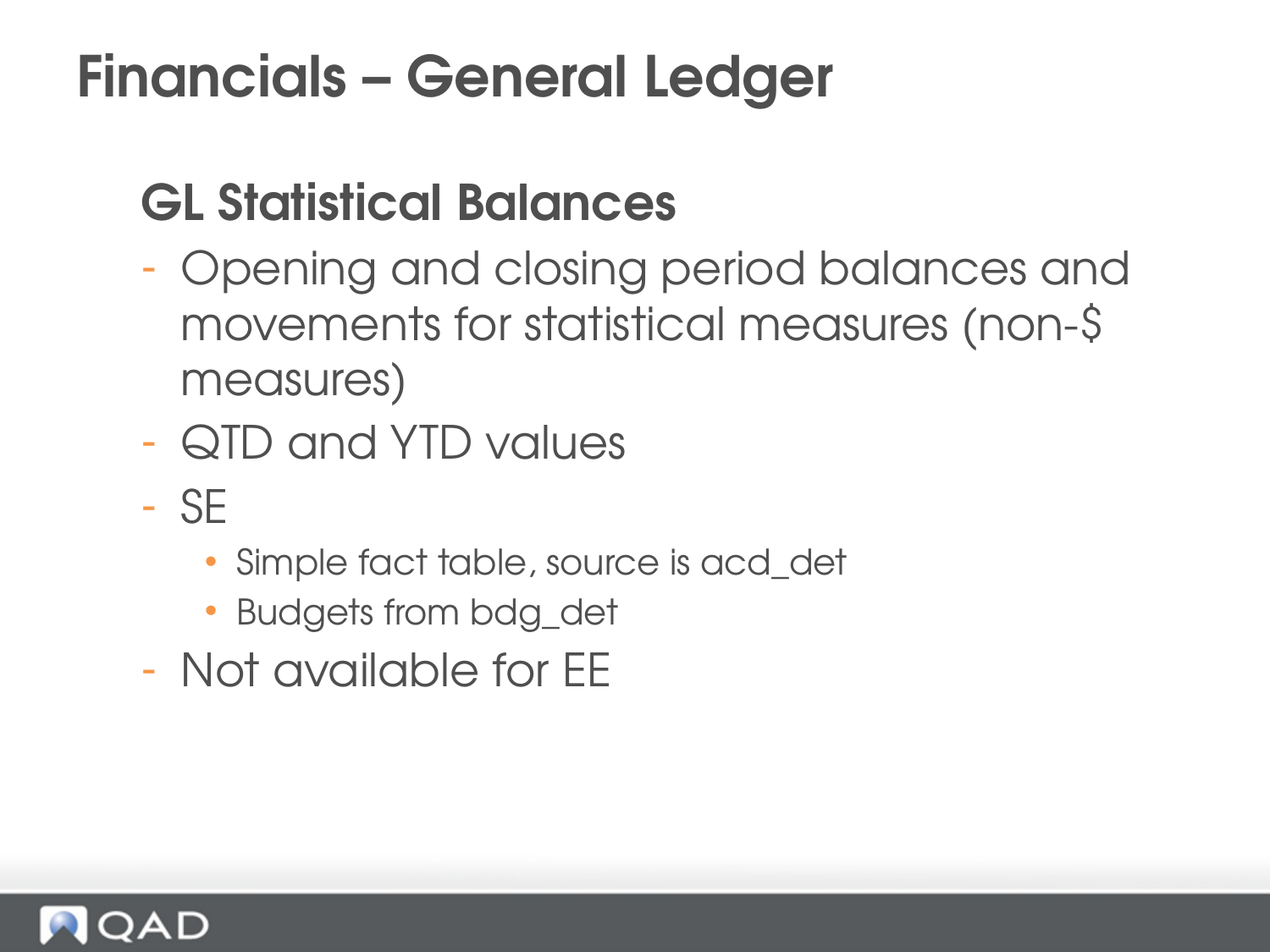

# Financials – General Ledger
GL Statistical Balances
Opening and closing period balances and movements for statistical measures (non-$ measures)
QTD and YTD values
SE
Simple fact table, source is acd_det
Budgets from bdg_det
Not available for EE